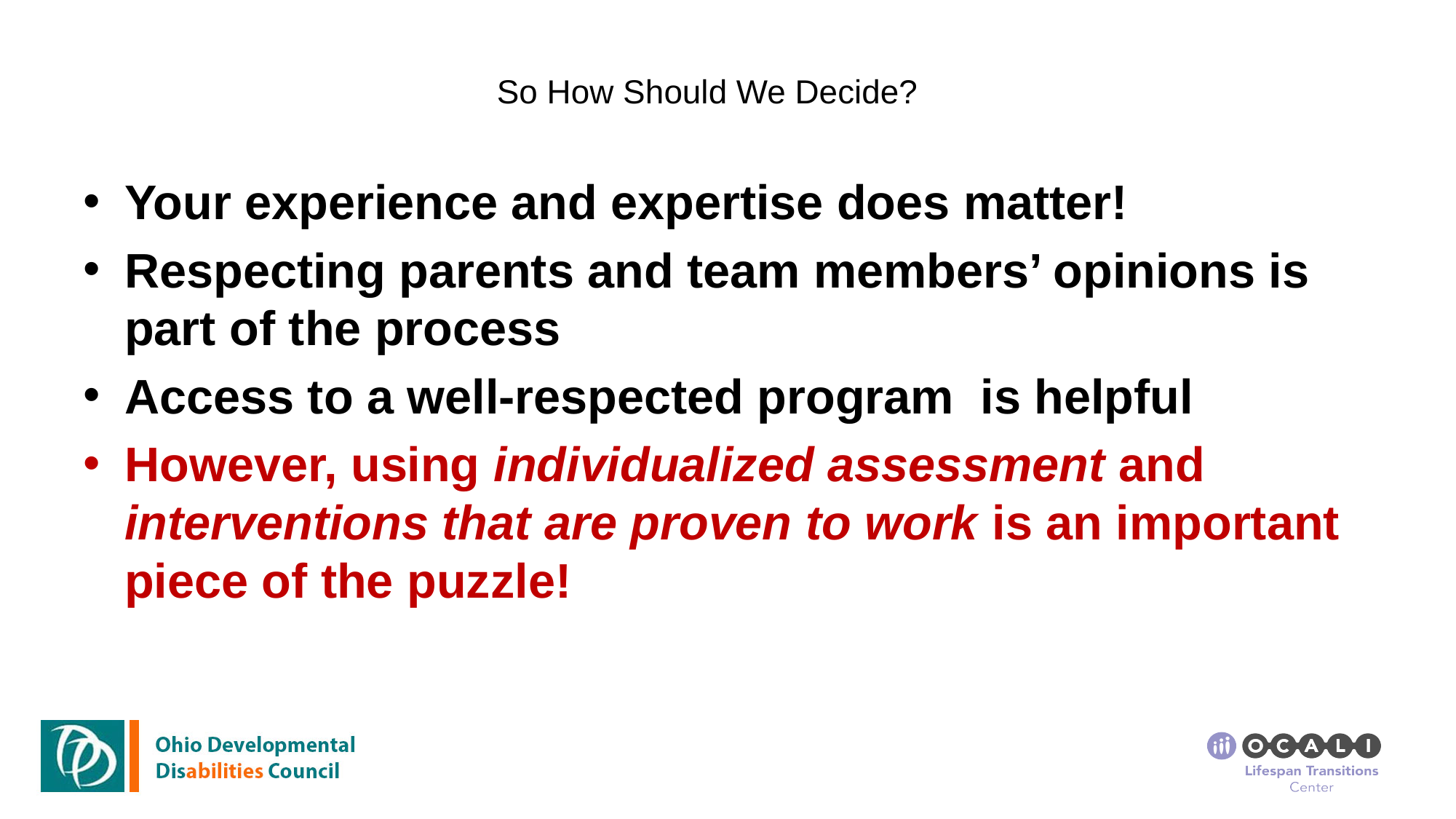

# So How Should We Decide?
Your experience and expertise does matter!
Respecting parents and team members’ opinions is part of the process
Access to a well-respected program  is helpful
However, using individualized assessment and interventions that are proven to work is an important piece of the puzzle!